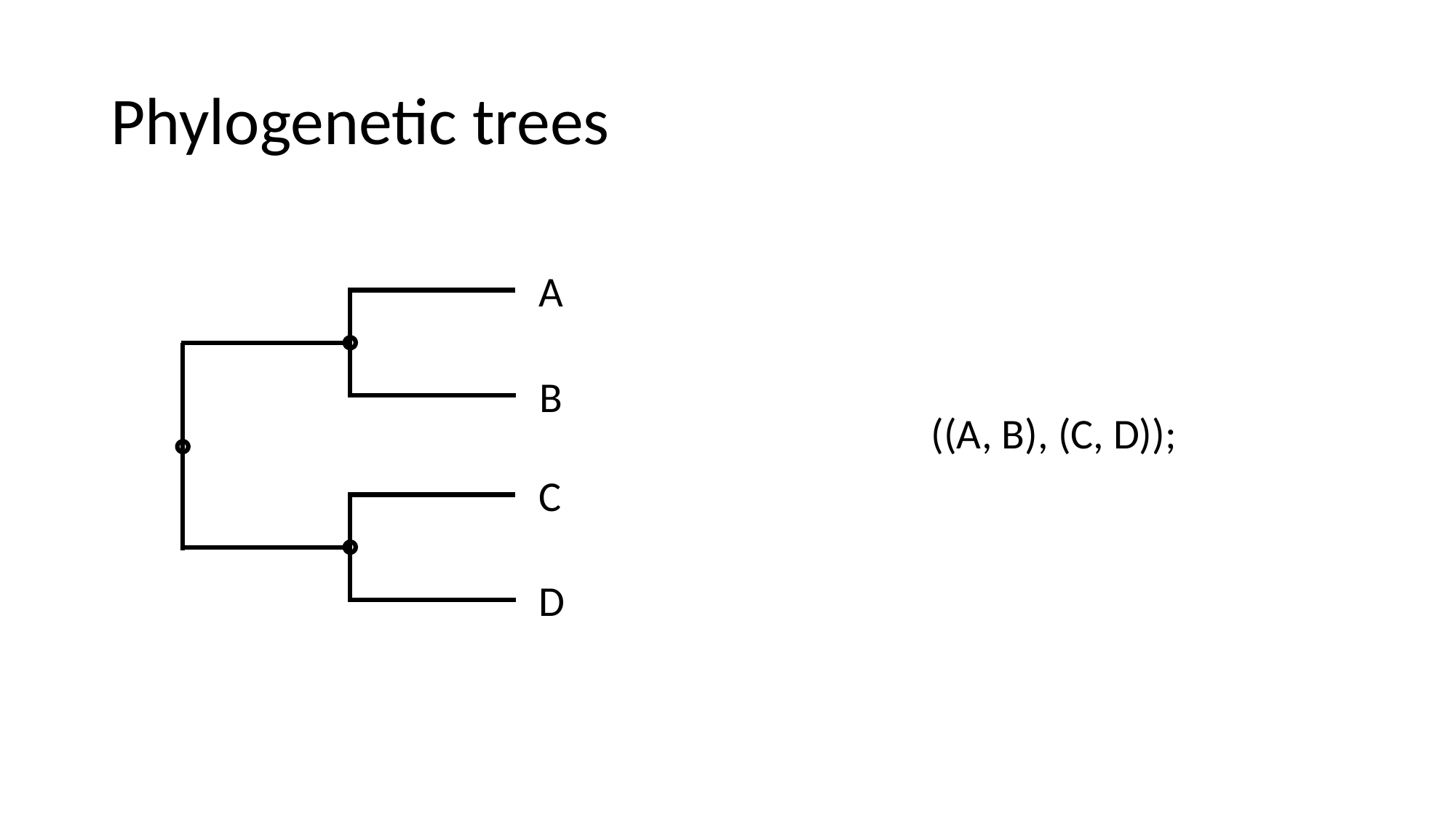

# Phylogenetic trees
A

B
((A, B), (C, D));

C

D